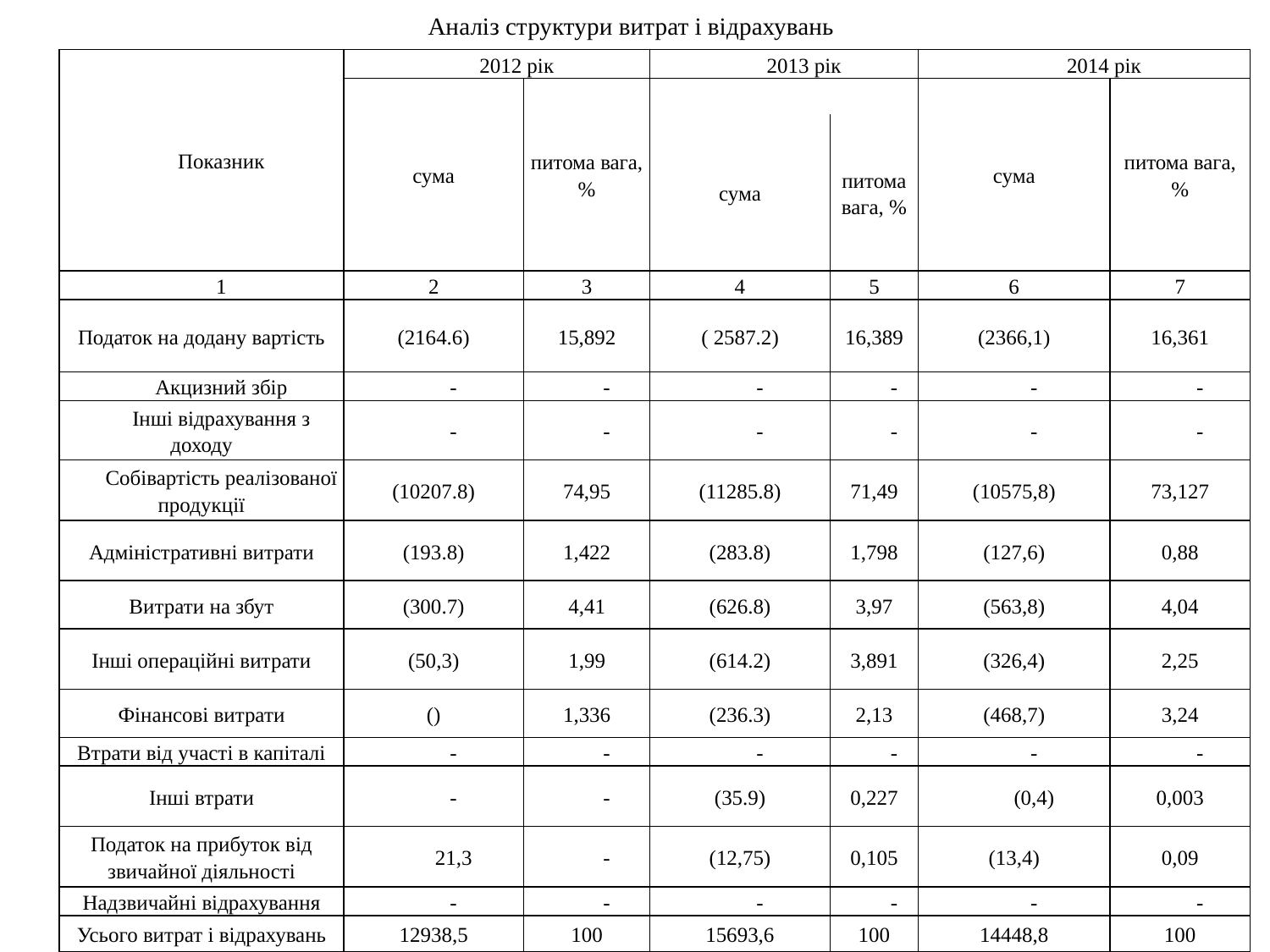

# Аналіз структури витрат і відрахувань
| Показник | 2012 рік |  | 2013 рік |  | 2014 рік |  |
| --- | --- | --- | --- | --- | --- | --- |
|  | сума | питома вага, % |  |  | сума | питома вага, % |
|  |  |  | сума | питома вага, % |  |  |
| 1 | 2 | 3 | 4 | 5 | 6 | 7 |
| Податок на додану вартість | (2164.6) | 15,892 | ( 2587.2) | 16,389 | (2366,1) | 16,361 |
| Акцизний збір | - | - | - | - | - | - |
| Інші відрахування з доходу | - | - | - | - | - | - |
| Собівартість реалізованої продукції | (10207.8) | 74,95 | (11285.8) | 71,49 | (10575,8) | 73,127 |
| Адміністративні витрати | (193.8) | 1,422 | (283.8) | 1,798 | (127,6) | 0,88 |
| Витрати на збут | (300.7) | 4,41 | (626.8) | 3,97 | (563,8) | 4,04 |
| Інші операційні витрати | (50,3) | 1,99 | (614.2) | 3,891 | (326,4) | 2,25 |
| Фінансові витрати | () | 1,336 | (236.3) | 2,13 | (468,7) | 3,24 |
| Втрати від участі в капіталі | - | - | - | - | - | - |
| Інші втрати | - | - | (35.9) | 0,227 | (0,4) | 0,003 |
| Податок на прибуток від звичайної діяльності | 21,3 | - | (12,75) | 0,105 | (13,4) | 0,09 |
| Надзвичайні відрахування | - | - | - | - | - | - |
| Усього витрат і відрахувань | 12938,5 | 100 | 15693,6 | 100 | 14448,8 | 100 |